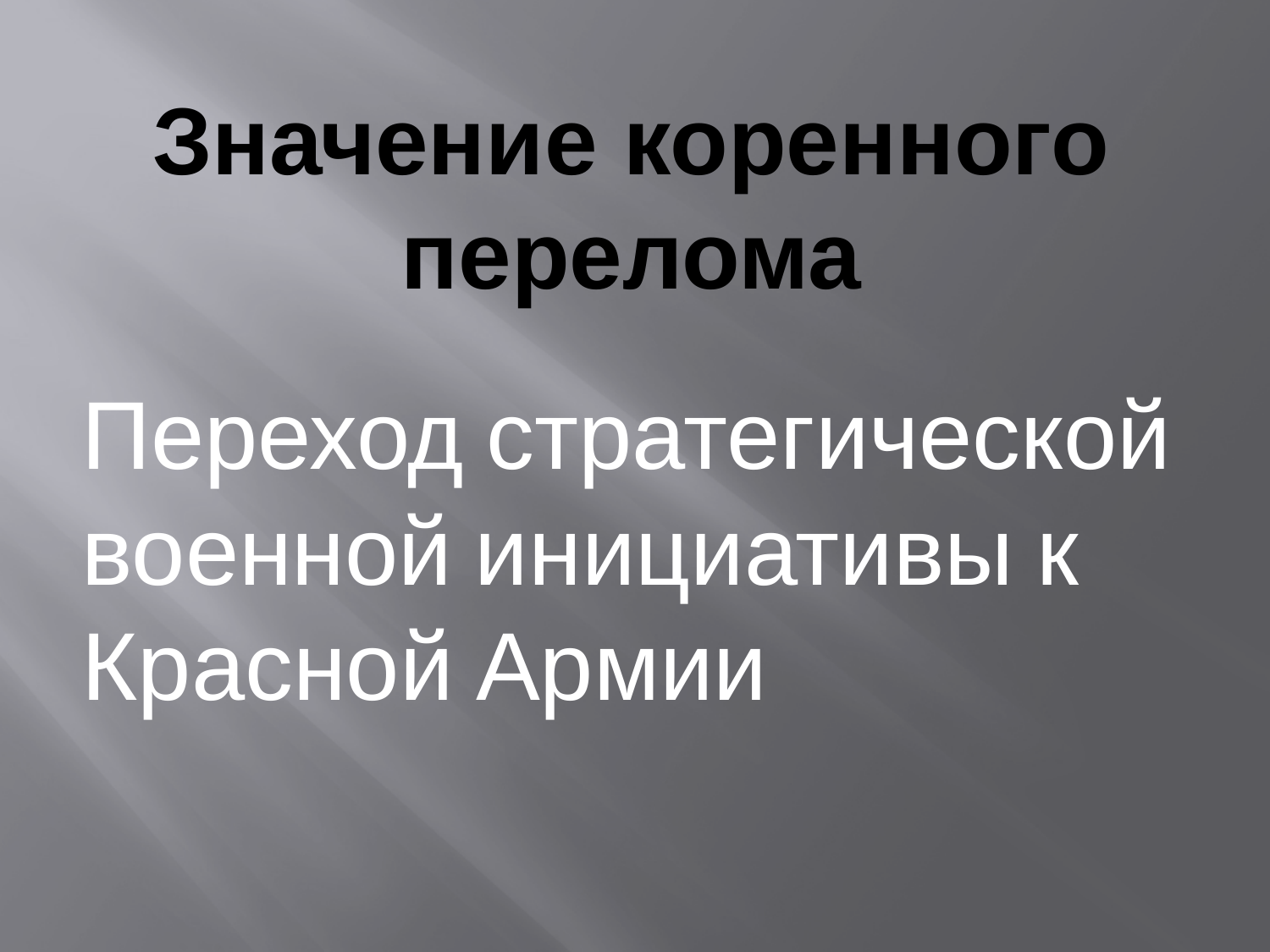

# Значение коренного перелома
	Переход стратегической военной инициативы к Красной Армии